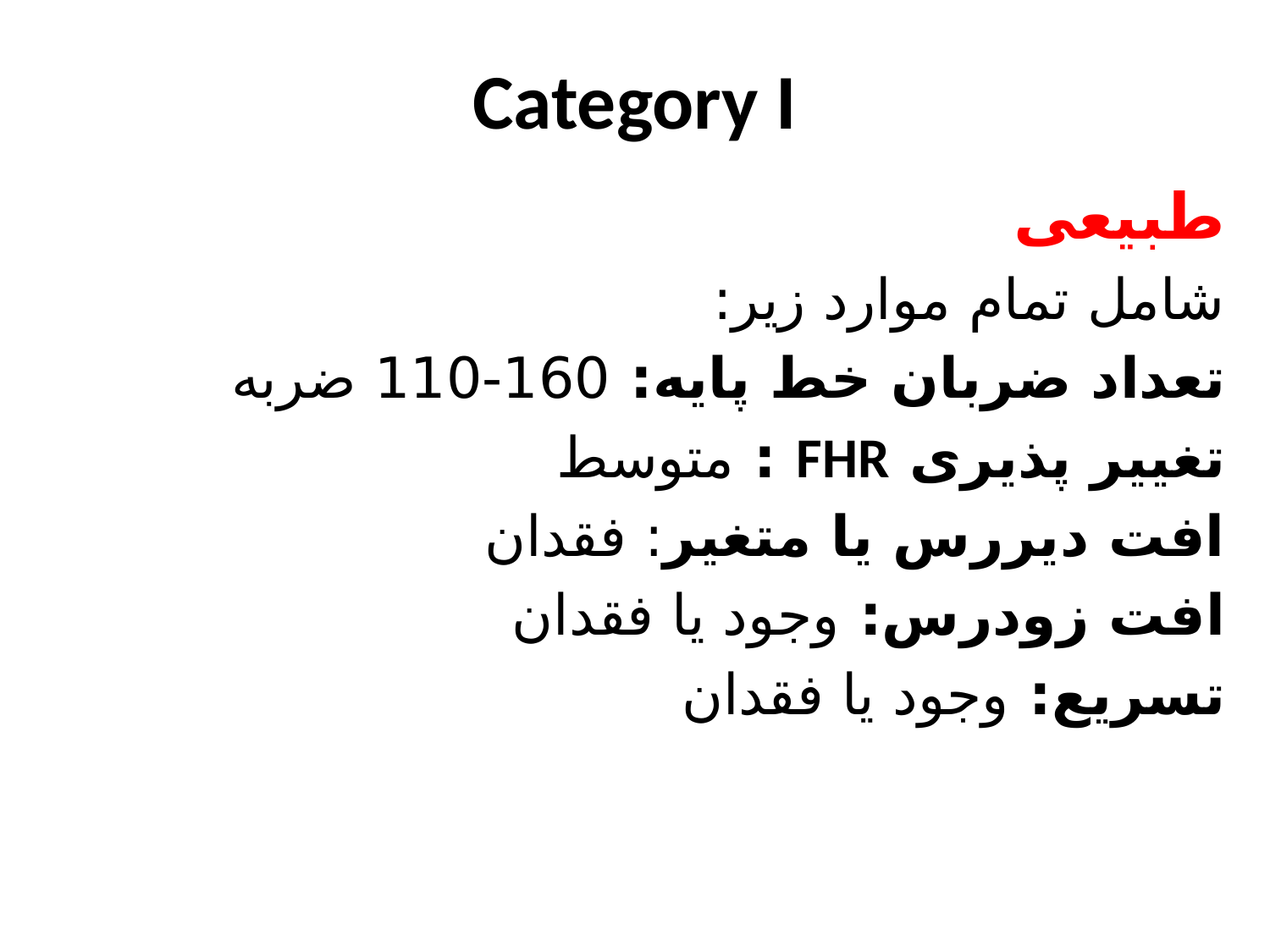

# Category I
طبیعی
شامل تمام موارد زیر:
تعداد ضربان خط پایه: 160-110 ضربه
تغییر پذیری FHR : متوسط
افت دیررس یا متغیر: فقدان
افت زودرس: وجود یا فقدان
تسریع: وجود یا فقدان